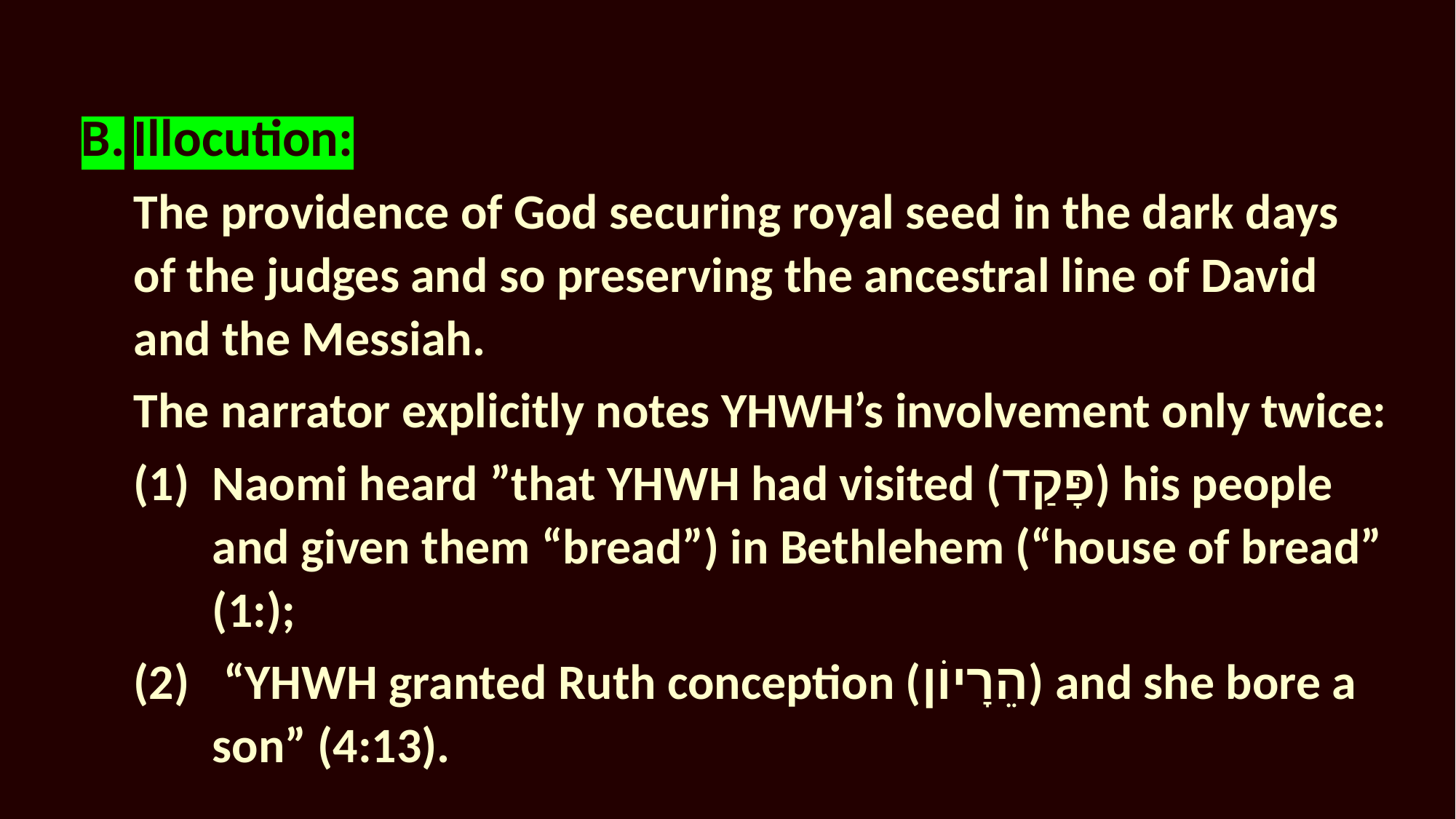

B.	Illocution:
The providence of God securing royal seed in the dark days of the judges and so preserving the ancestral line of David and the Messiah.
The narrator explicitly notes YHWH’s involvement only twice:
Naomi heard ”that YHWH had visited (פָּקַד) his people and given them “bread”) in Bethlehem (“house of bread” (1:);
 “YHWH granted Ruth conception (הֵרָיוֹן) and she bore a son” (4:13).